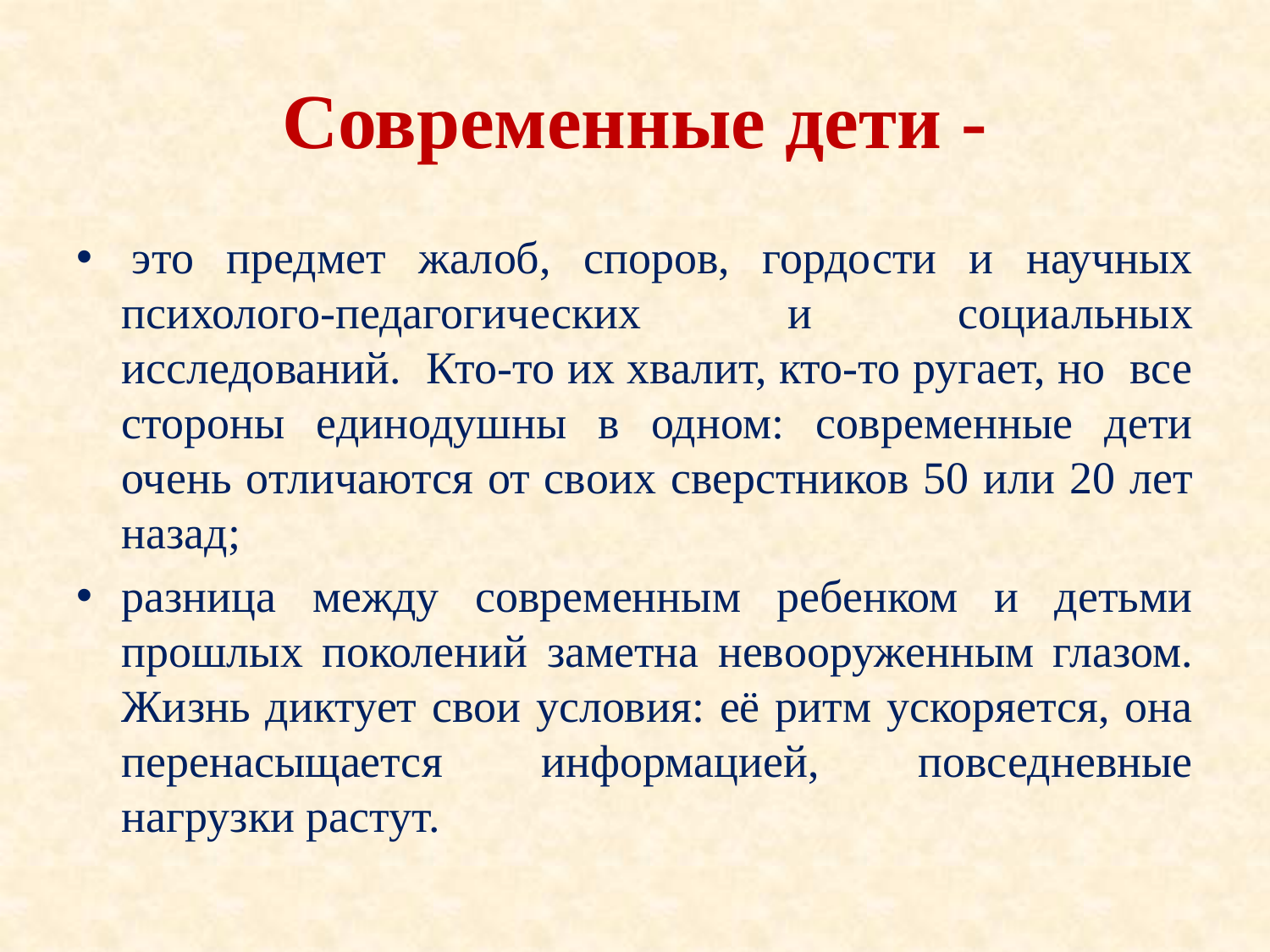

# Современные дети -
 это предмет жалоб, споров, гордости и научных психолого-педагогических и социальных исследований.  Кто-то их хвалит, кто-то ругает, но  все стороны единодушны в одном: современные дети очень отличаются от своих сверстников 50 или 20 лет назад;
разница между современным ребенком и детьми прошлых поколений заметна невооруженным глазом. Жизнь диктует свои условия: её ритм ускоряется, она перенасыщается информацией, повседневные нагрузки растут.